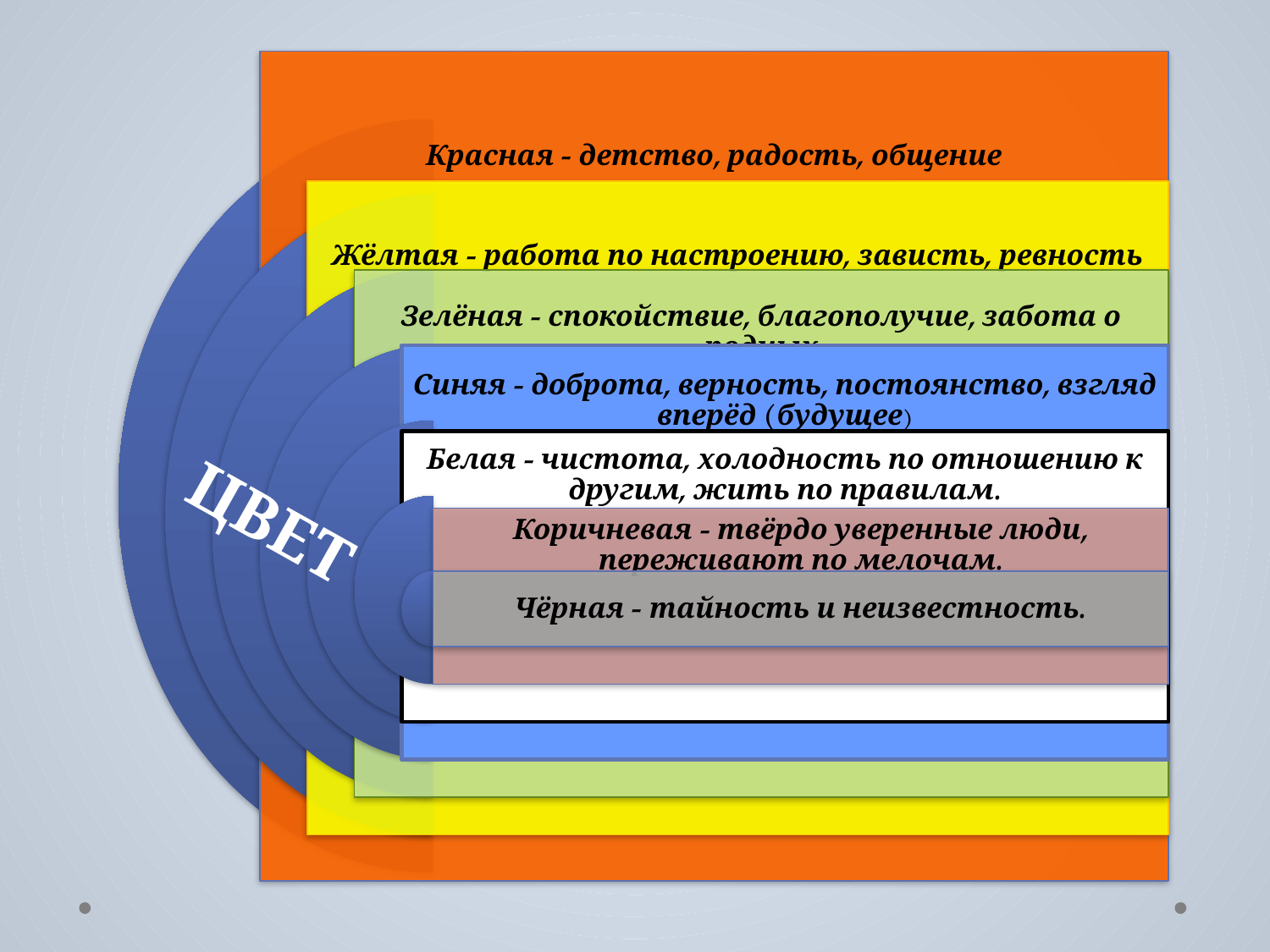

Красная - детство, радость, общение

Жёлтая - работа по настроению, зависть, ревность

Зелёная - спокойствие, благополучие, забота о родных

Синяя - доброта, верность, постоянство, взгляд вперёд (будущее)

Белая - чистота, холодность по отношению к другим, жить по правилам.
ЦВЕТ

Коричневая - твёрдо уверенные люди, переживают по мелочам.

Чёрная - тайность и неизвестность.